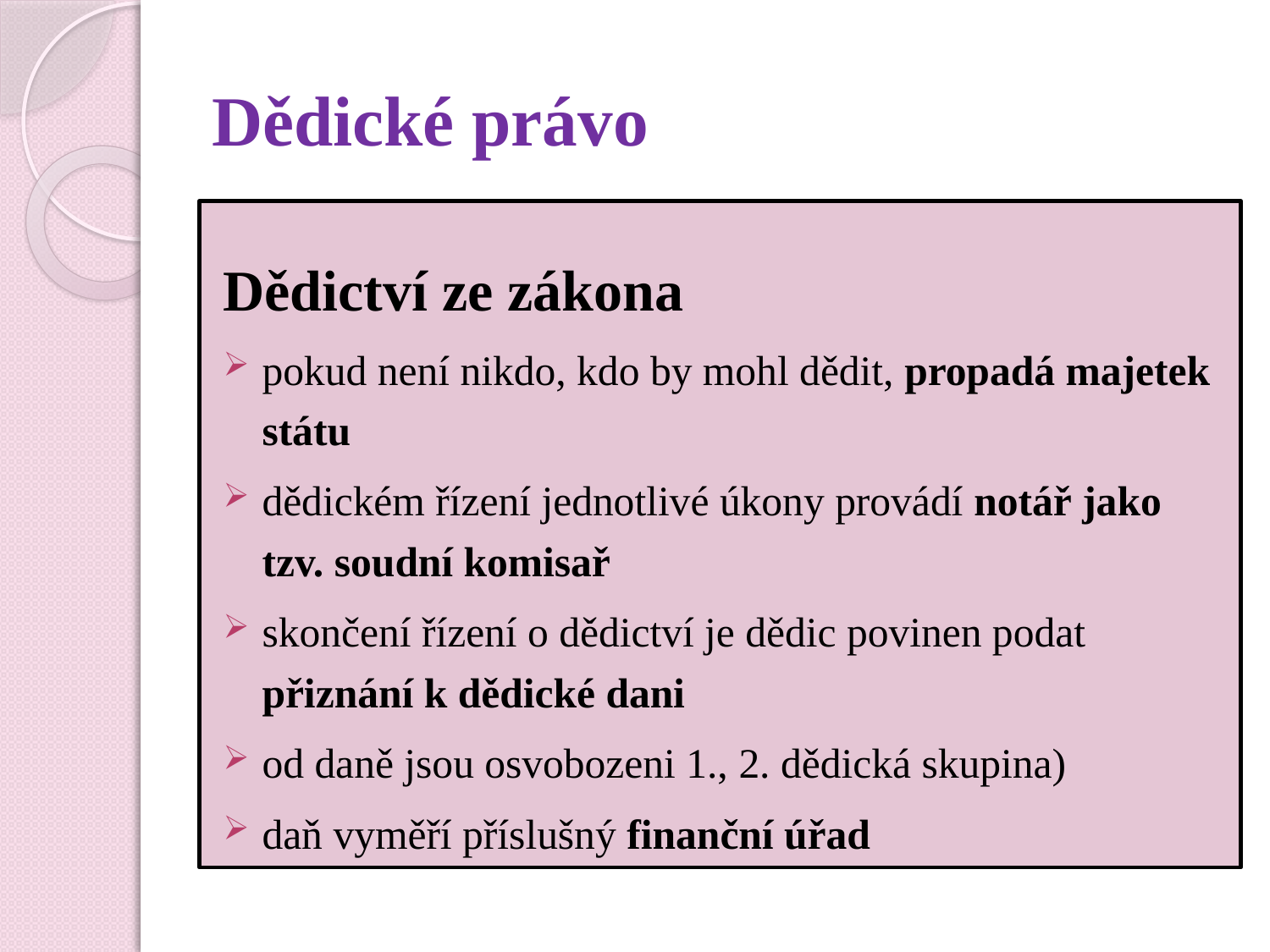

# Dědické právo

Dědictví ze zákona
pokud není nikdo, kdo by mohl dědit, propadá majetek státu
dědickém řízení jednotlivé úkony provádí notář jako tzv. soudní komisař
skončení řízení o dědictví je dědic povinen podat přiznání k dědické dani
od daně jsou osvobozeni 1., 2. dědická skupina)
daň vyměří příslušný finanční úřad